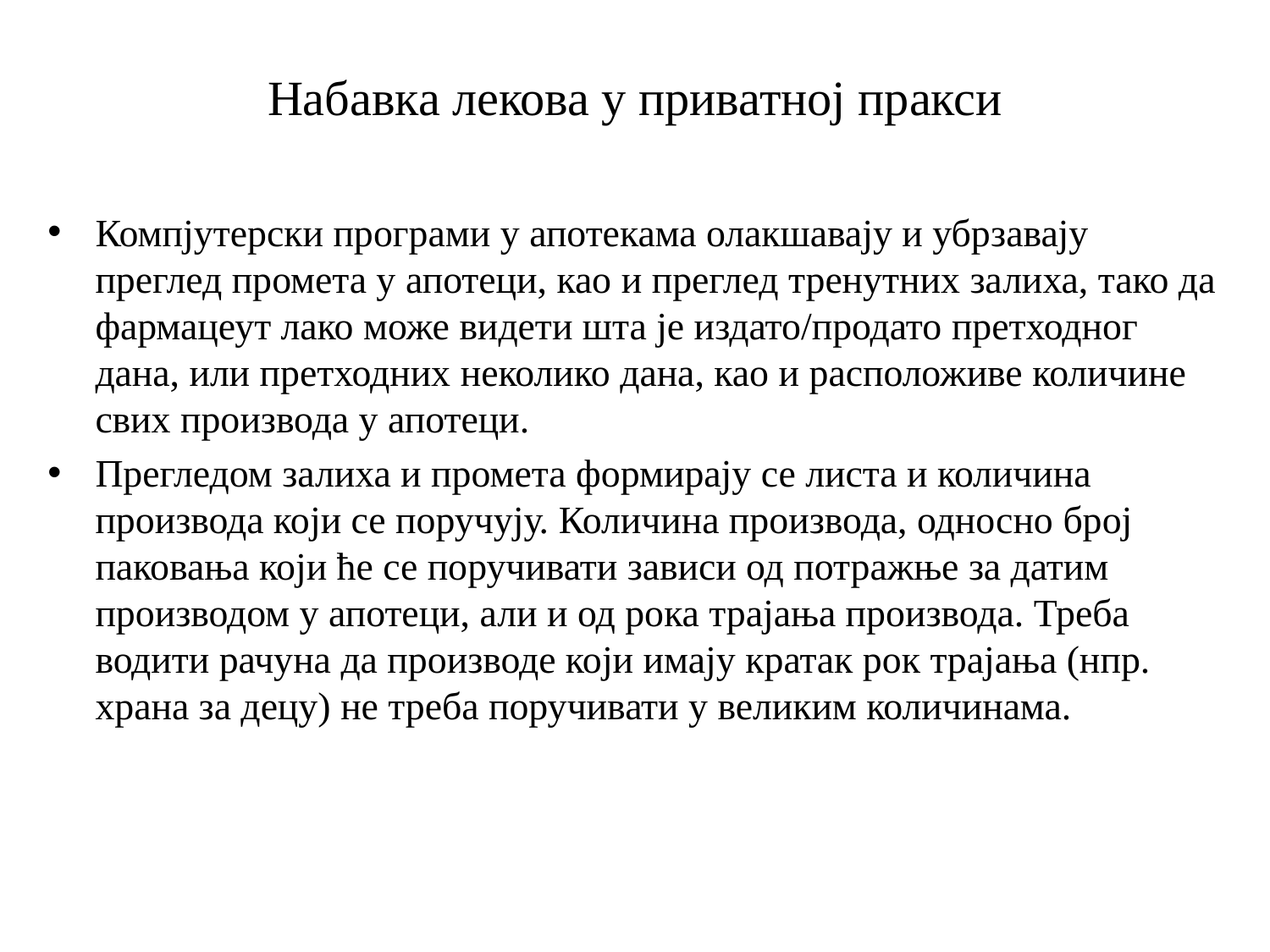

# Набавка лекова у приватној пракси
Компјутерски програми у апотекама олакшавају и убрзавају преглед промета у апотеци, као и преглед тренутних залиха, тако да фармацеут лако може видети шта је издато/продато претходног дана, или претходних неколико дана, као и расположиве количине свих производа у апотеци.
Прегледом залиха и промета формирају се листа и количина производа који се поручују. Количина производа, односно број паковања који ће се поручивати зависи од потражње за датим производом у апотеци, али и од рока трајања производа. Треба водити рачуна да производе који имају кратак рок трајања (нпр. храна за децу) не треба поручивати у великим количинама.